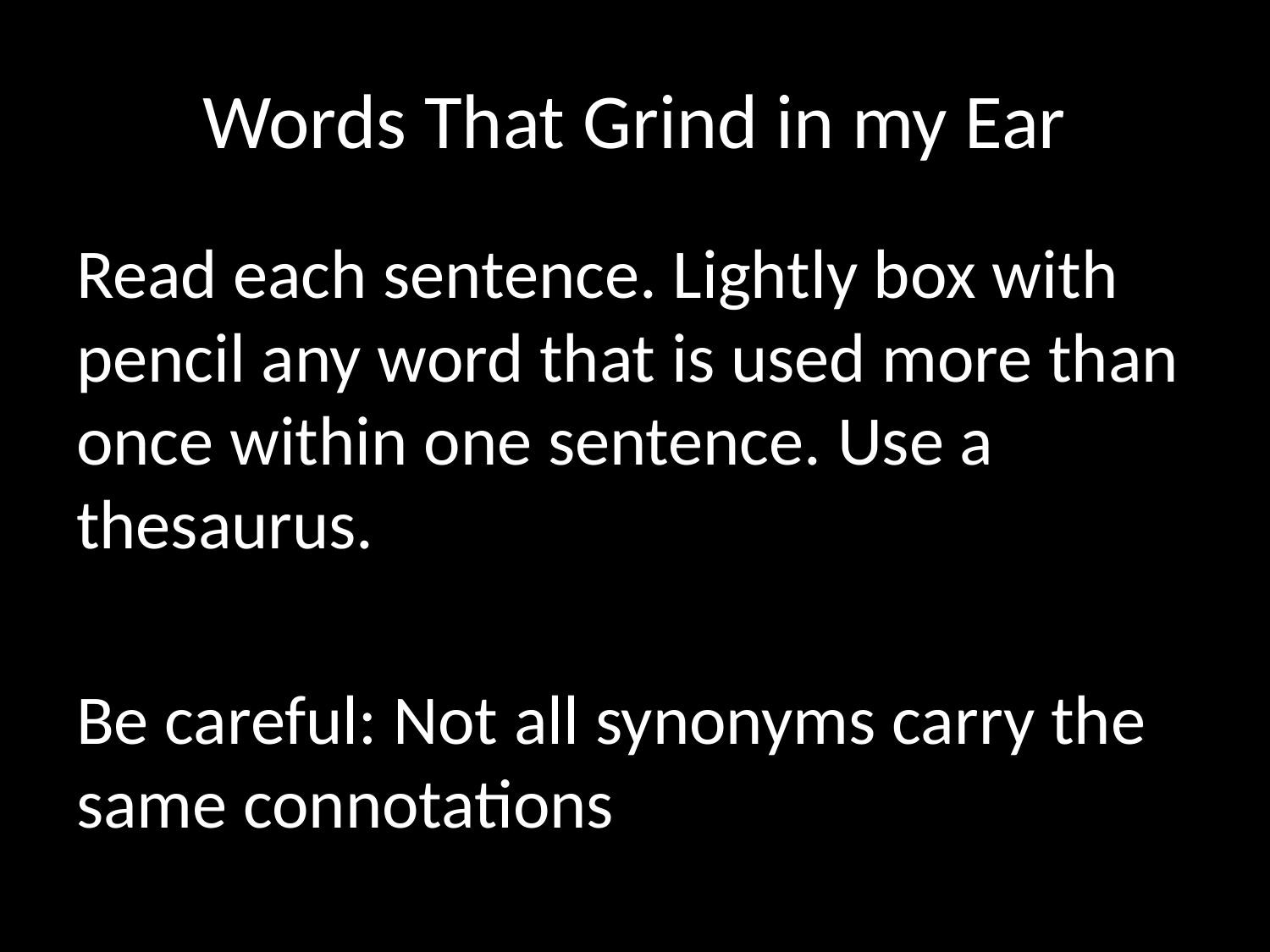

# Words That Grind in my Ear
Read each sentence. Lightly box with pencil any word that is used more than once within one sentence. Use a thesaurus.

Be careful: Not all synonyms carry the same connotations